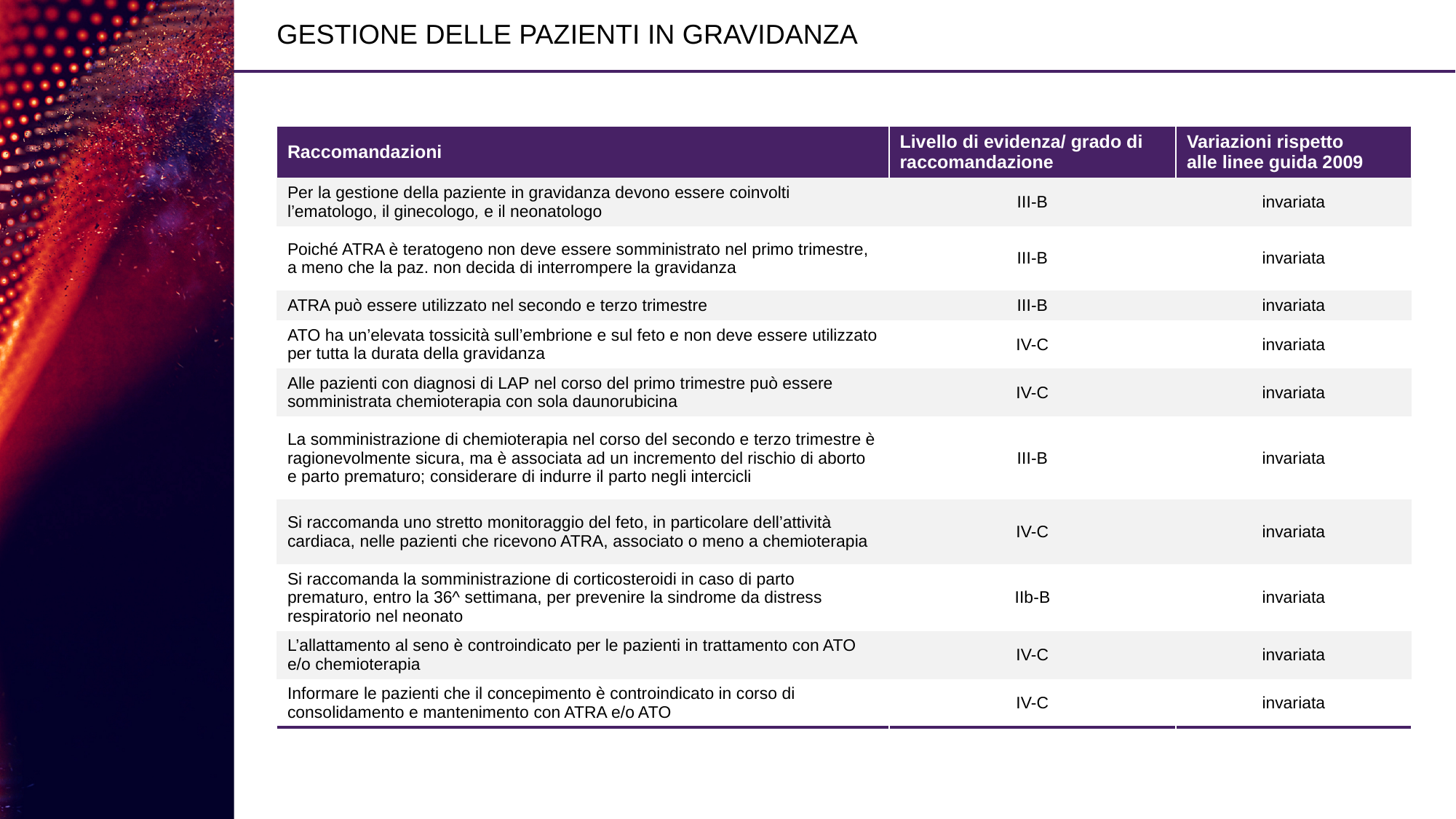

# GESTIONE DELLE PAZIENTI IN GRAVIDANZA
| Raccomandazioni | Livello di evidenza/ grado di raccomandazione | Variazioni rispetto alle linee guida 2009 |
| --- | --- | --- |
| Per la gestione della paziente in gravidanza devono essere coinvolti l’ematologo, il ginecologo, e il neonatologo | III-B | invariata |
| Poiché ATRA è teratogeno non deve essere somministrato nel primo trimestre, a meno che la paz. non decida di interrompere la gravidanza | III-B | invariata |
| ATRA può essere utilizzato nel secondo e terzo trimestre | III-B | invariata |
| ATO ha un’elevata tossicità sull’embrione e sul feto e non deve essere utilizzato per tutta la durata della gravidanza | IV-C | invariata |
| Alle pazienti con diagnosi di LAP nel corso del primo trimestre può essere somministrata chemioterapia con sola daunorubicina | IV-C | invariata |
| La somministrazione di chemioterapia nel corso del secondo e terzo trimestre è ragionevolmente sicura, ma è associata ad un incremento del rischio di aborto e parto prematuro; considerare di indurre il parto negli intercicli | III-B | invariata |
| Si raccomanda uno stretto monitoraggio del feto, in particolare dell’attività cardiaca, nelle pazienti che ricevono ATRA, associato o meno a chemioterapia | IV-C | invariata |
| Si raccomanda la somministrazione di corticosteroidi in caso di parto prematuro, entro la 36^ settimana, per prevenire la sindrome da distress respiratorio nel neonato | IIb-B | invariata |
| L’allattamento al seno è controindicato per le pazienti in trattamento con ATO e/o chemioterapia | IV-C | invariata |
| Informare le pazienti che il concepimento è controindicato in corso di consolidamento e mantenimento con ATRA e/o ATO | IV-C | invariata |